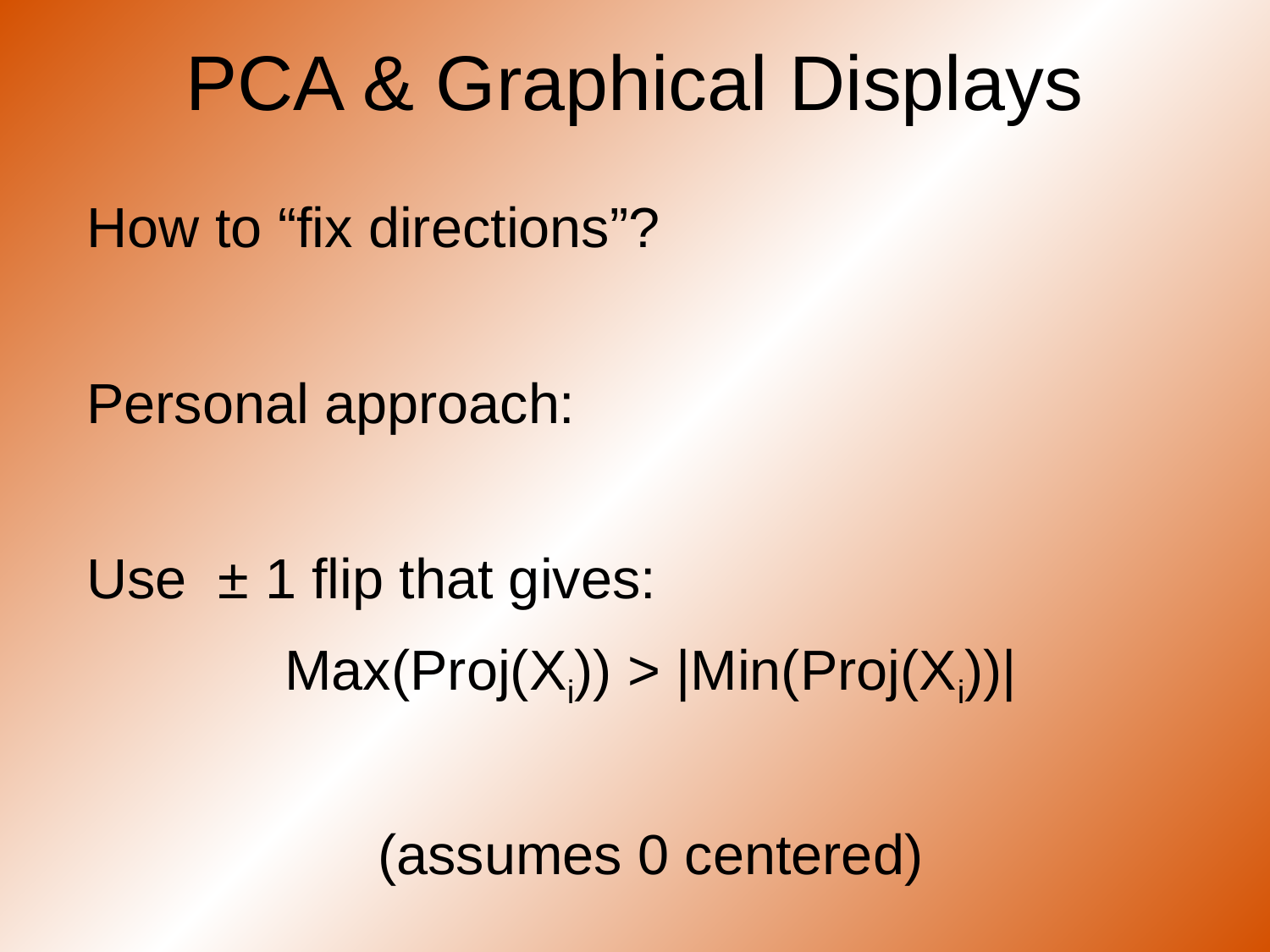

# PCA & Graphical Displays
How to “fix directions”?

Personal approach:

Use  ± 1 flip that gives:
Max(Proj(Xi)) > |Min(Proj(Xi))|

(assumes 0 centered)